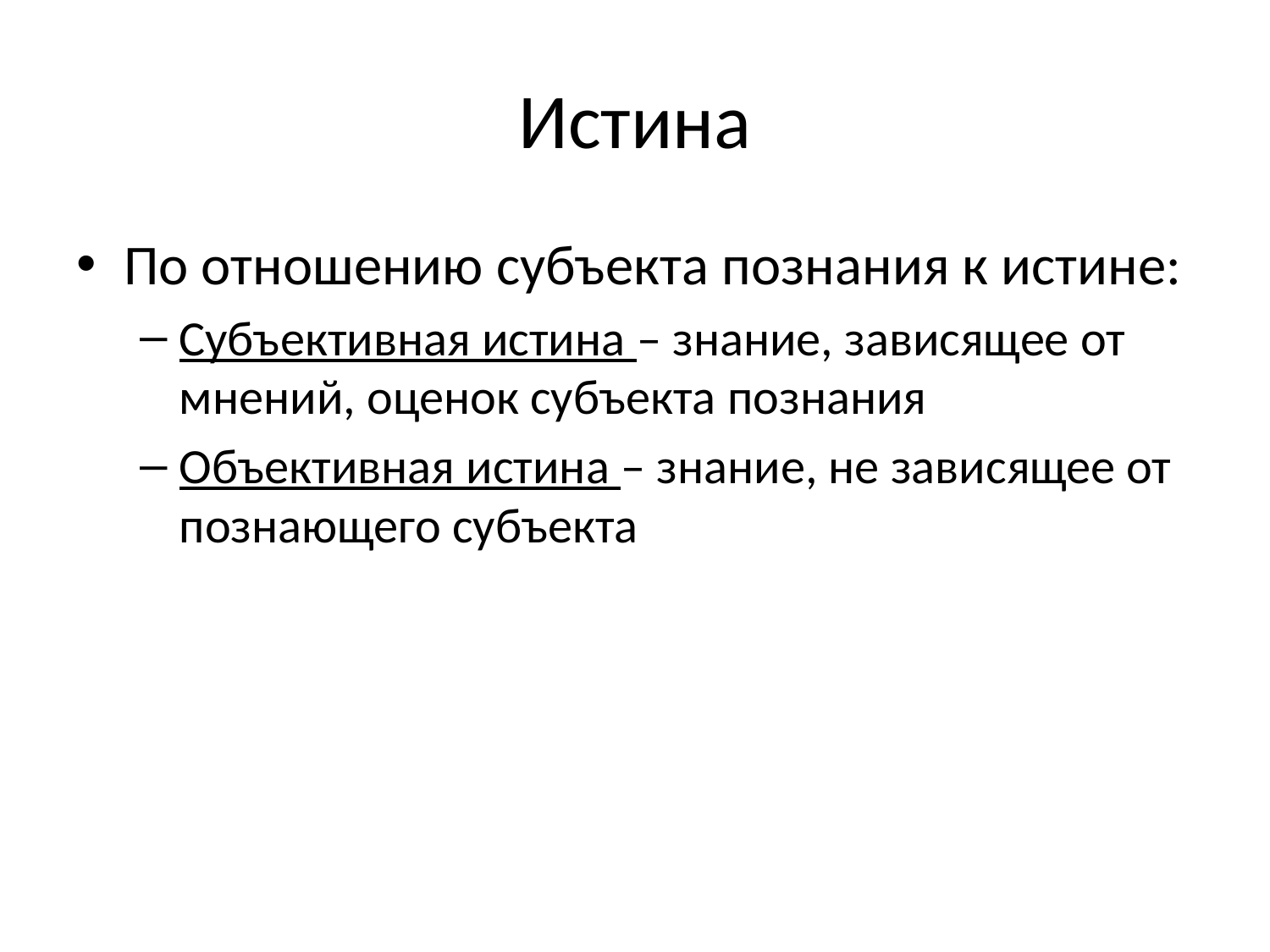

# Истина
По отношению субъекта познания к истине:
Субъективная истина – знание, зависящее от мнений, оценок субъекта познания
Объективная истина – знание, не зависящее от познающего субъекта